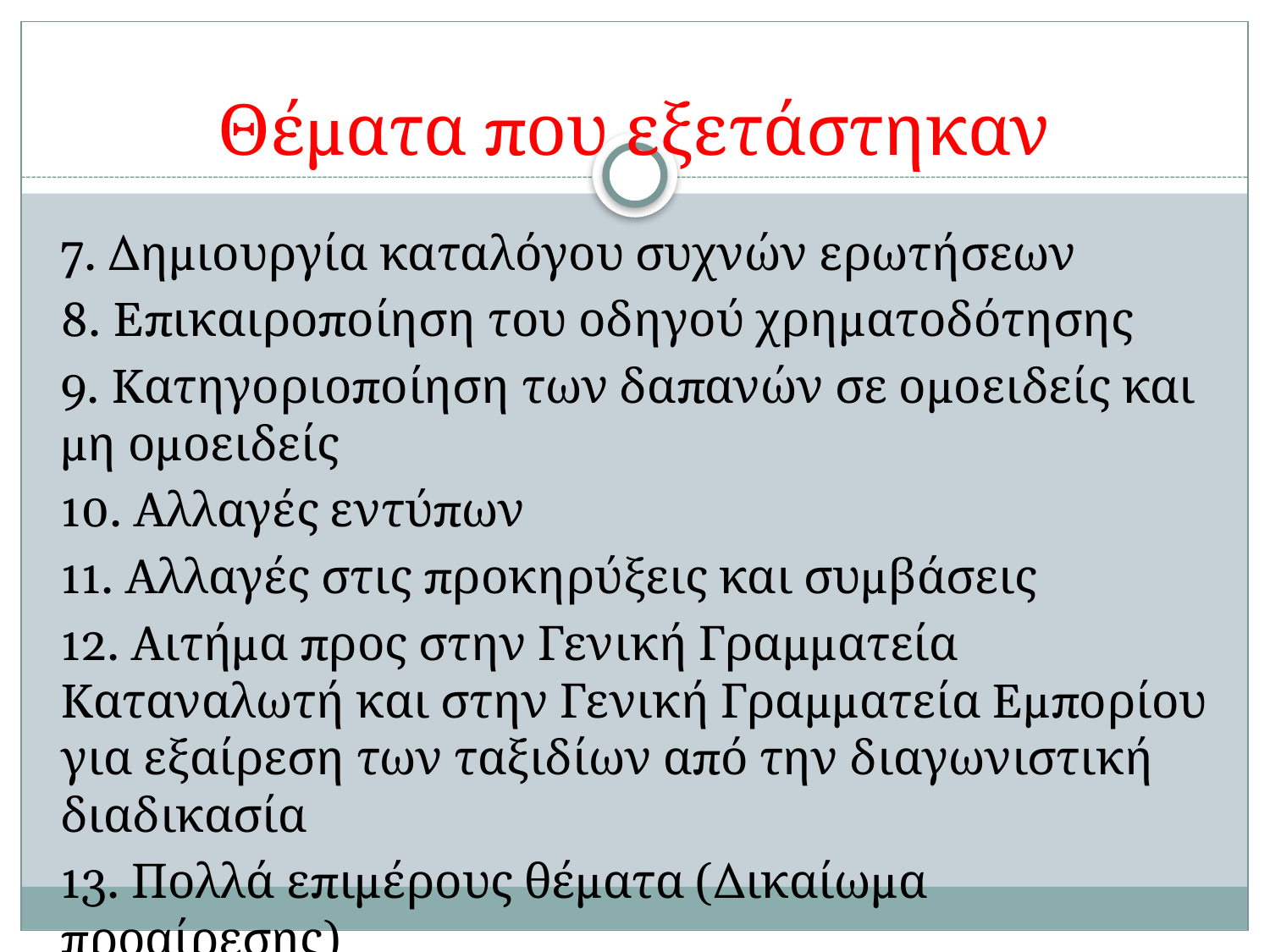

# Θέματα που εξετάστηκαν
7. Δημιουργία καταλόγου συχνών ερωτήσεων
8. Επικαιροποίηση του οδηγού χρηματοδότησης
9. Κατηγοριοποίηση των δαπανών σε ομοειδείς και μη ομοειδείς
10. Αλλαγές εντύπων
11. Αλλαγές στις προκηρύξεις και συμβάσεις
12. Αιτήμα προς στην Γενική Γραμματεία Καταναλωτή και στην Γενική Γραμματεία Εμπορίου για εξαίρεση των ταξιδίων από την διαγωνιστική διαδικασία
13. Πολλά επιμέρους θέματα (Δικαίωμα προαίρεσης)